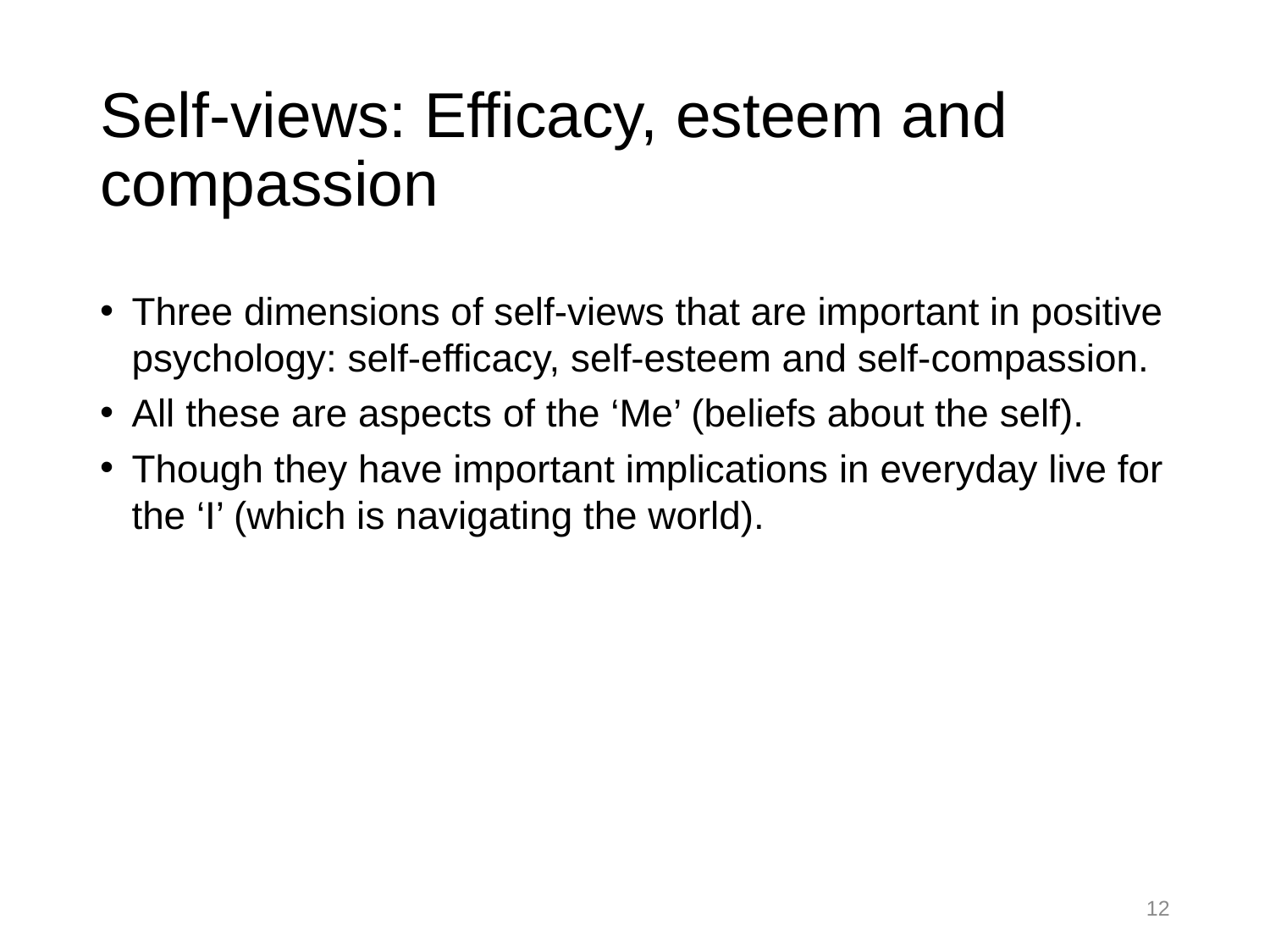

# Self-views: Efficacy, esteem and compassion
Three dimensions of self-views that are important in positive psychology: self-efficacy, self-esteem and self-compassion.
All these are aspects of the ‘Me’ (beliefs about the self).
Though they have important implications in everyday live for the ‘I’ (which is navigating the world).
12